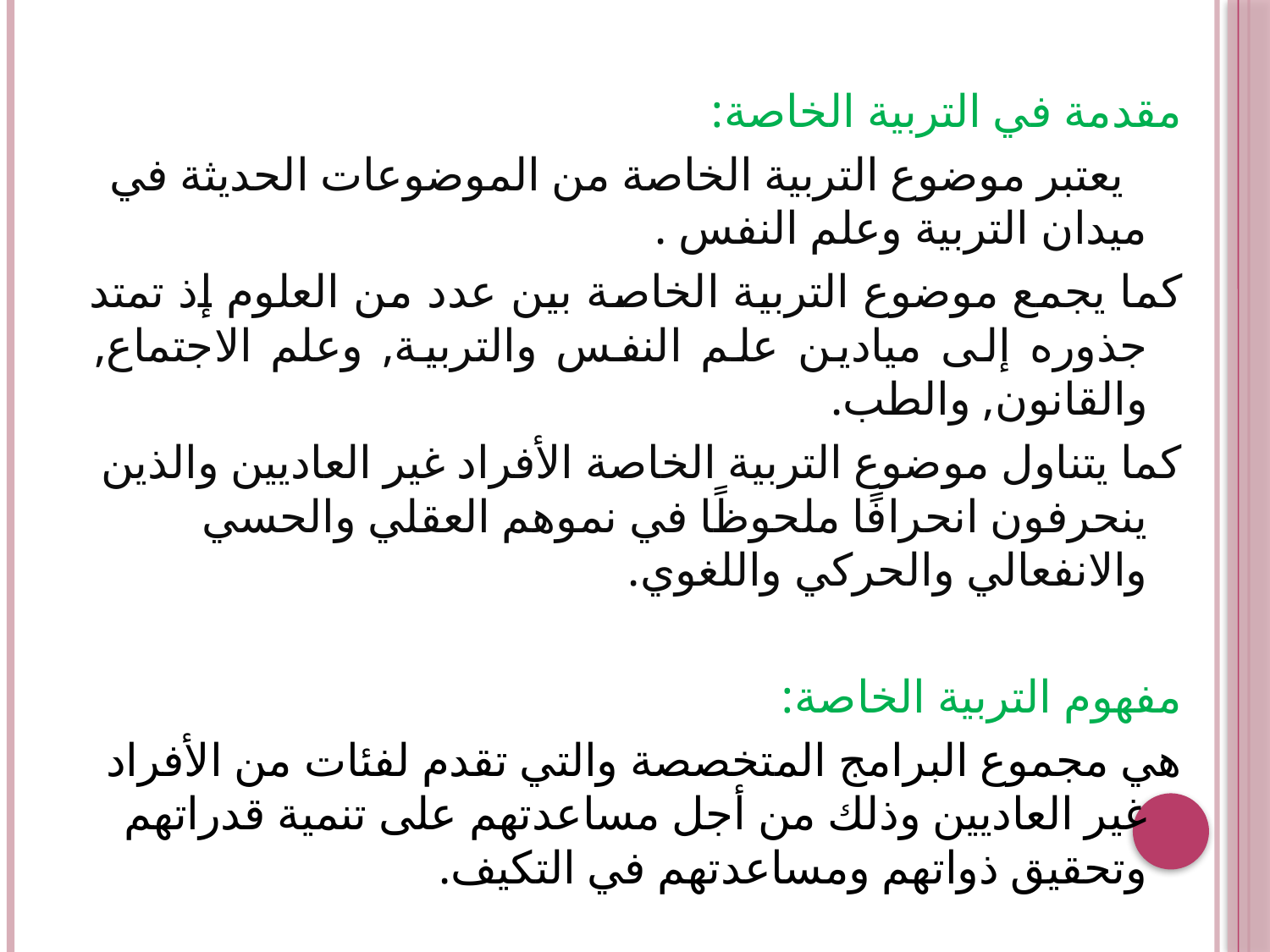

مقدمة في التربية الخاصة:
     يعتبر موضوع التربية الخاصة من الموضوعات الحديثة في ميدان التربية وعلم النفس .
كما يجمع موضوع التربية الخاصة بين عدد من العلوم إذ تمتد جذوره إلى ميادين علم النفس والتربية, وعلم الاجتماع, والقانون, والطب.
كما يتناول موضوع التربية الخاصة الأفراد غير العاديين والذين ينحرفون انحرافًا ملحوظًا في نموهم العقلي والحسي والانفعالي والحركي واللغوي.

مفهوم التربية الخاصة:
هي مجموع البرامج المتخصصة والتي تقدم لفئات من الأفراد غير العاديين وذلك من أجل مساعدتهم على تنمية قدراتهم وتحقيق ذواتهم ومساعدتهم في التكيف.